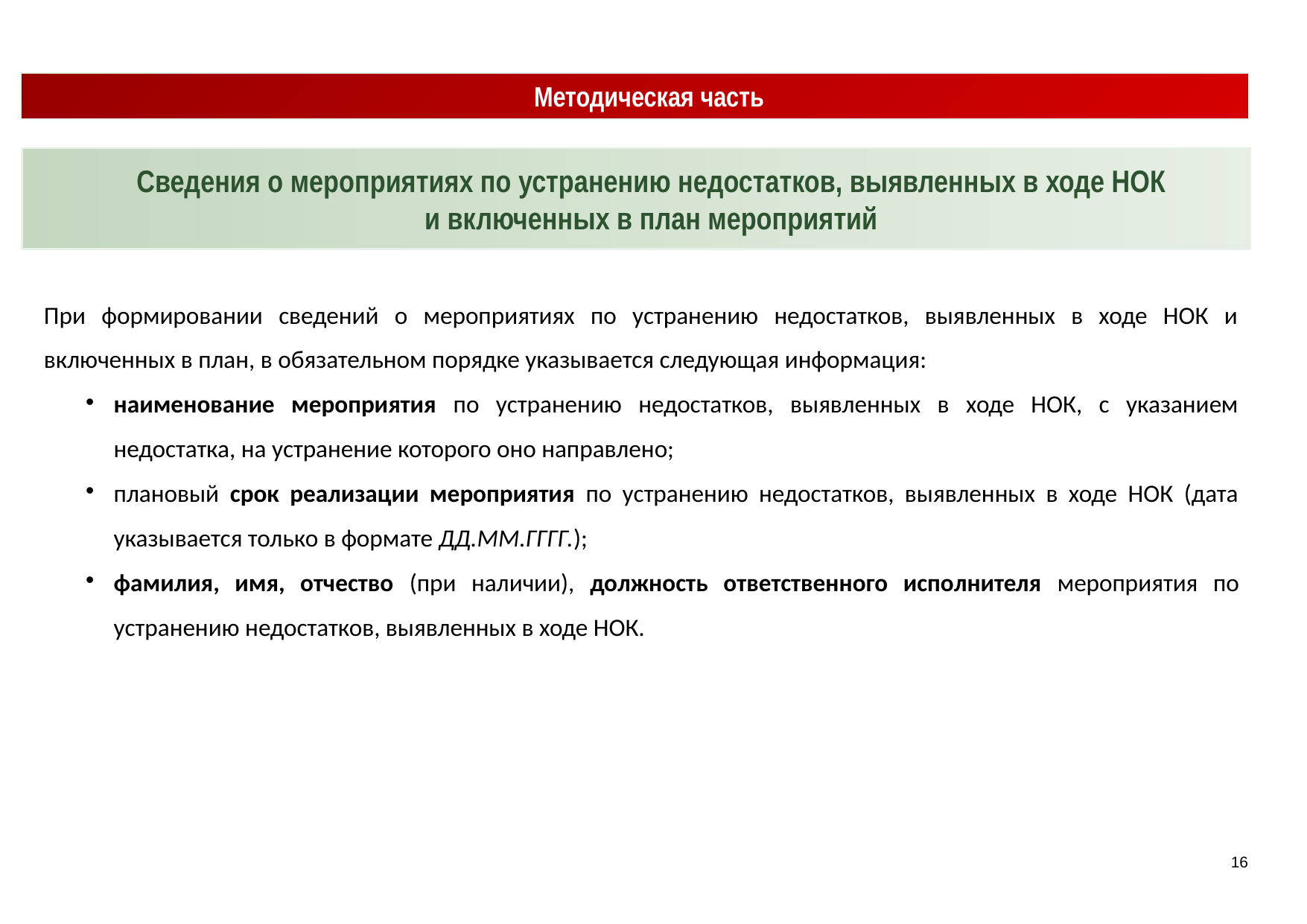

Методическая часть

Сведения о мероприятиях по устранению недостатков, выявленных в ходе НОК
и включенных в план мероприятий
При формировании сведений о мероприятиях по устранению недостатков, выявленных в ходе НОК и включенных в план, в обязательном порядке указывается следующая информация:
наименование мероприятия по устранению недостатков, выявленных в ходе НОК, с указанием недостатка, на устранение которого оно направлено;
плановый срок реализации мероприятия по устранению недостатков, выявленных в ходе НОК (дата указывается только в формате ДД.ММ.ГГГГ.);
фамилия, имя, отчество (при наличии), должность ответственного исполнителя мероприятия по устранению недостатков, выявленных в ходе НОК.
16